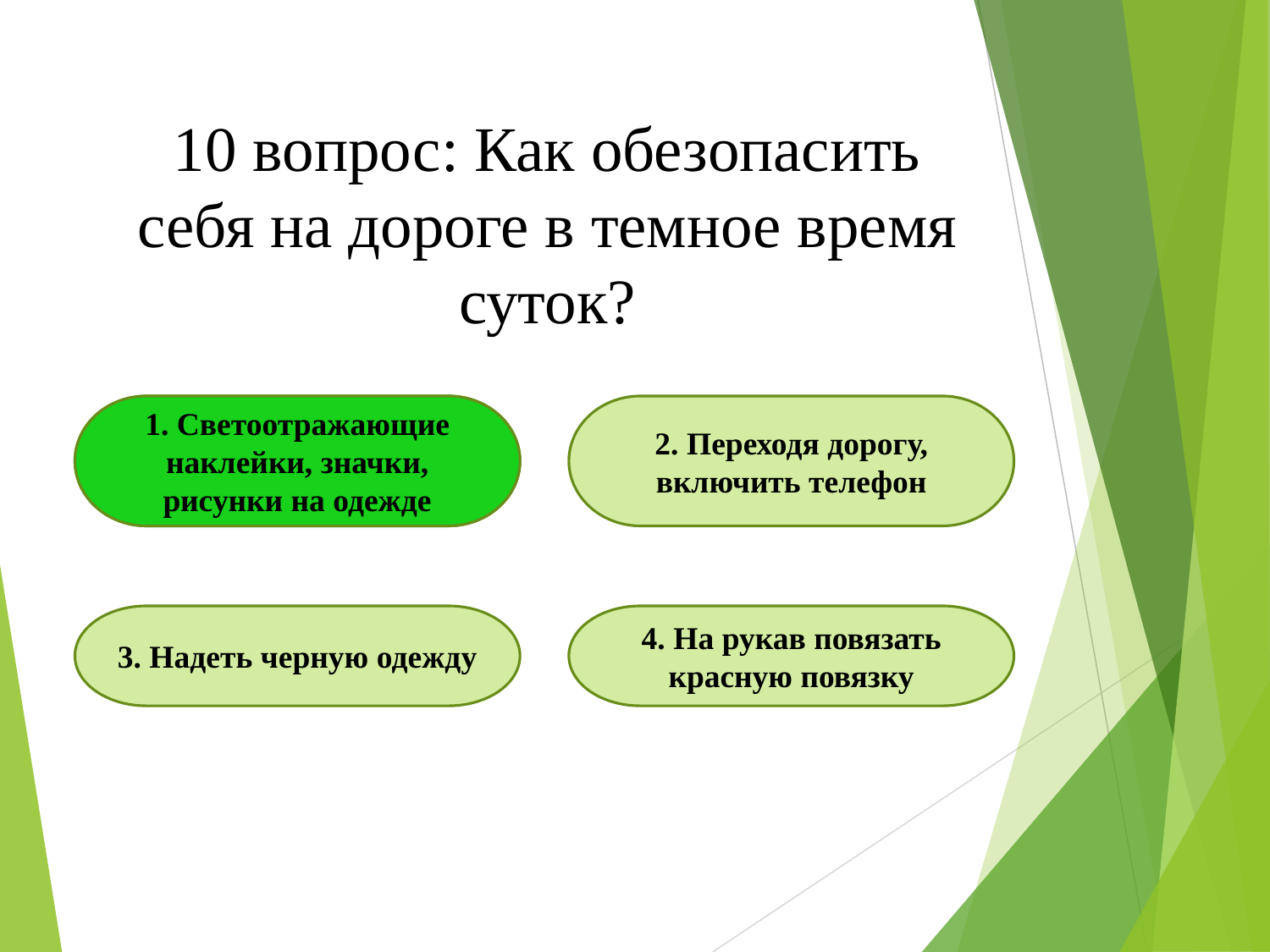

10 вопрос: Как обезопасить себя на дороге в темное время суток?
1. Светоотражающие наклейки, значки, рисунки на одежде
1. Светоотражающие наклейки, значки, рисунки на одежде
2. Переходя дорогу, включить телефон
3. Надеть черную одежду
4. На рукав повязать красную повязку